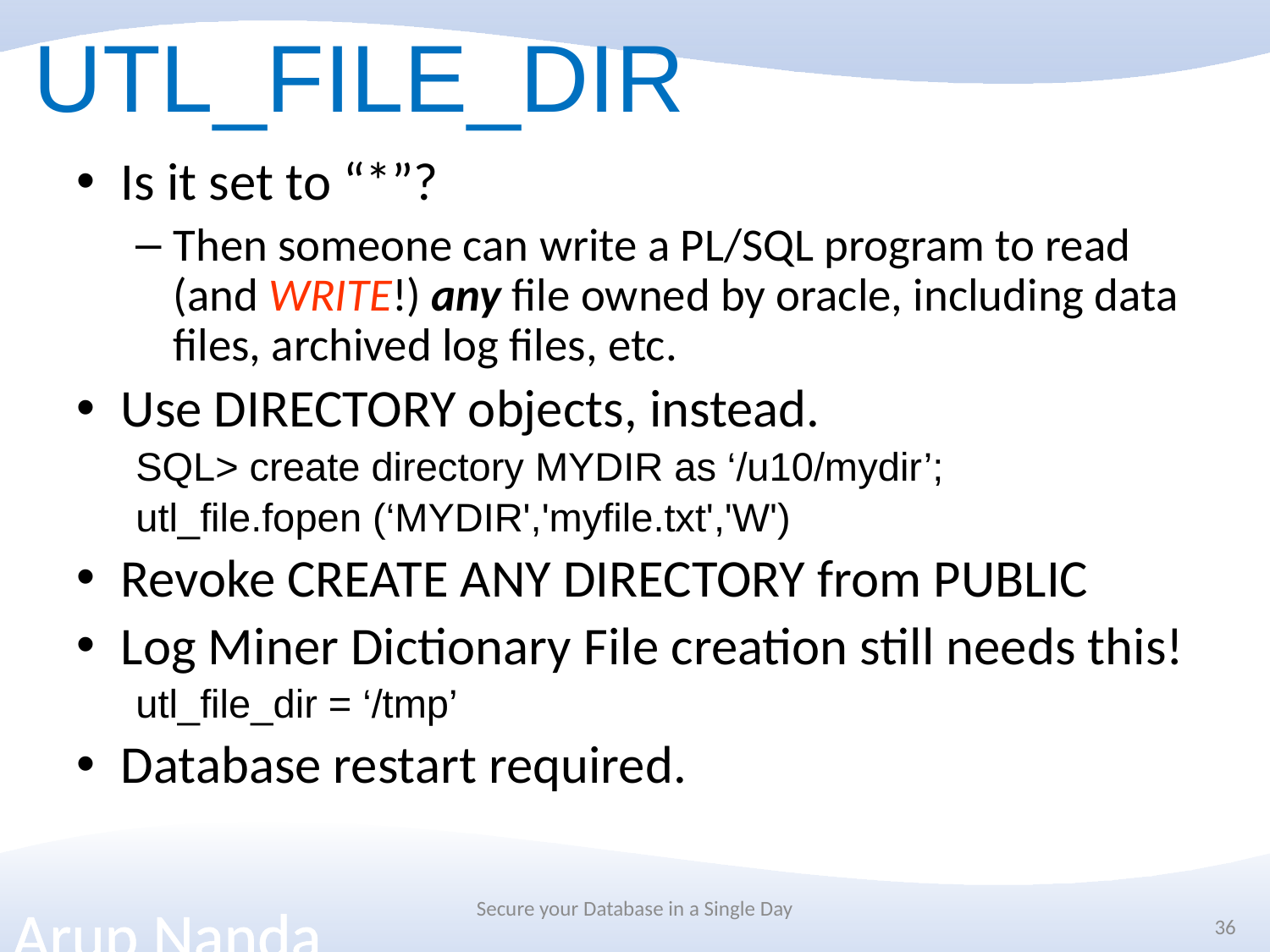

# UTL_FILE_DIR
Is it set to “*”?
Then someone can write a PL/SQL program to read (and WRITE!) any file owned by oracle, including data files, archived log files, etc.
Use DIRECTORY objects, instead.
SQL> create directory MYDIR as ‘/u10/mydir’;
utl_file.fopen (‘MYDIR','myfile.txt','W')
Revoke CREATE ANY DIRECTORY from PUBLIC
Log Miner Dictionary File creation still needs this!
utl_file_dir = ‘/tmp’
Database restart required.
Secure your Database in a Single Day
36